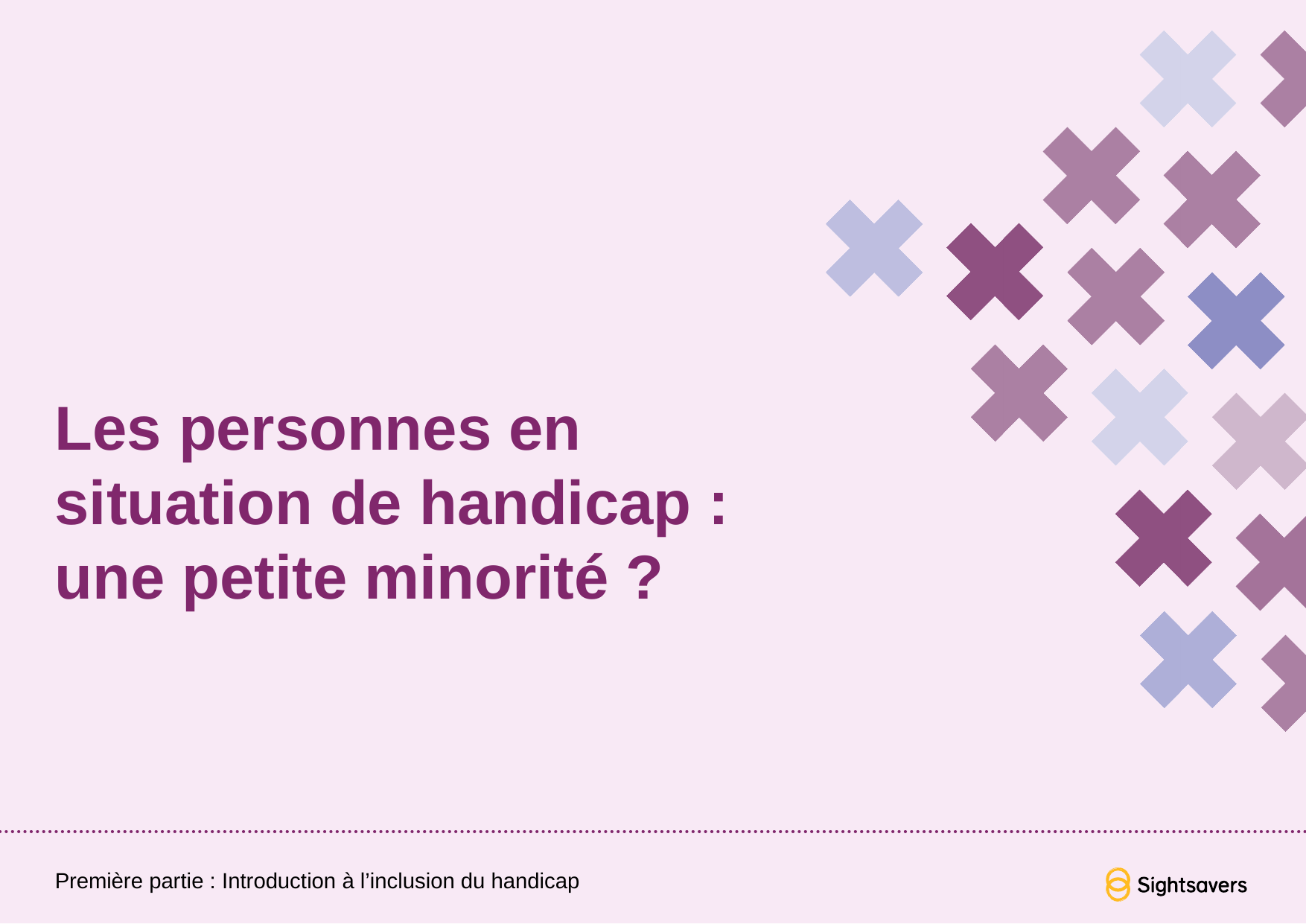

# Les personnes en situation de handicap : une petite minorité ?
Première partie : Introduction à l’inclusion du handicap